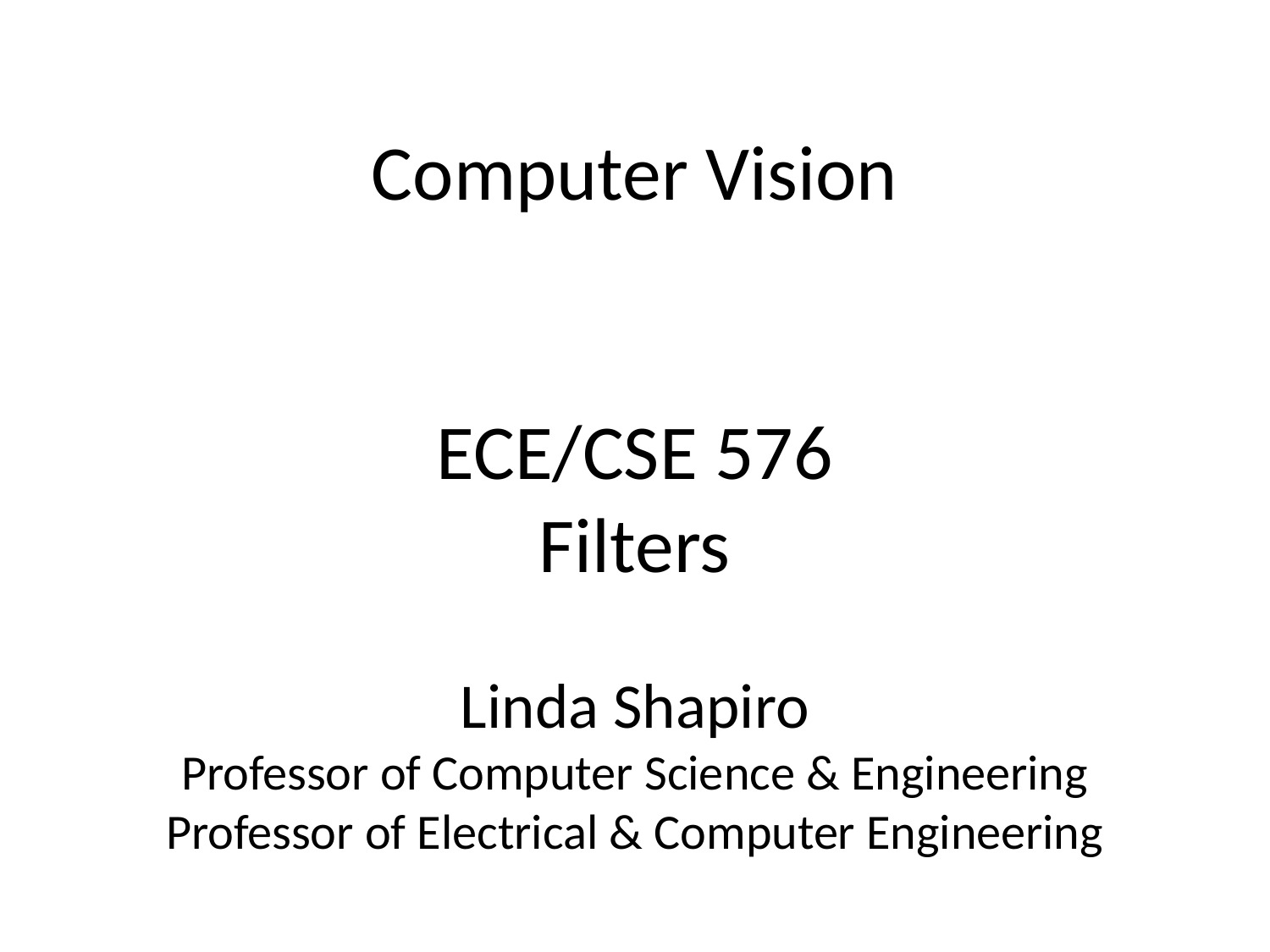

# Computer Vision ECE/CSE 576 Filters Linda Shapiro Professor of Computer Science & Engineering Professor of Electrical & Computer Engineering